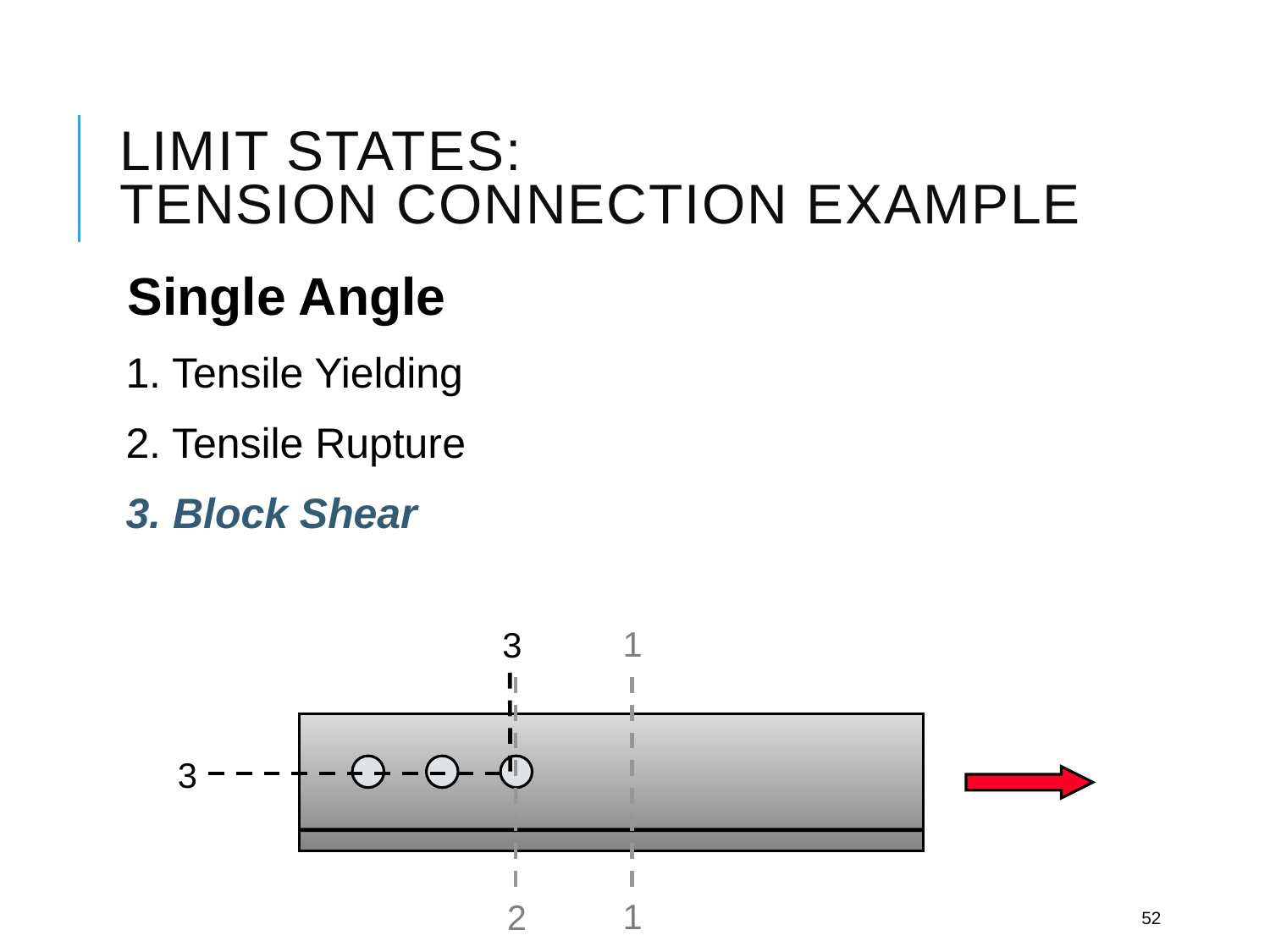

# Limit states: Tension connection example
Single Angle
1. Tensile Yielding
2. Tensile Rupture
3. Block Shear
1
3

3

1
2
52